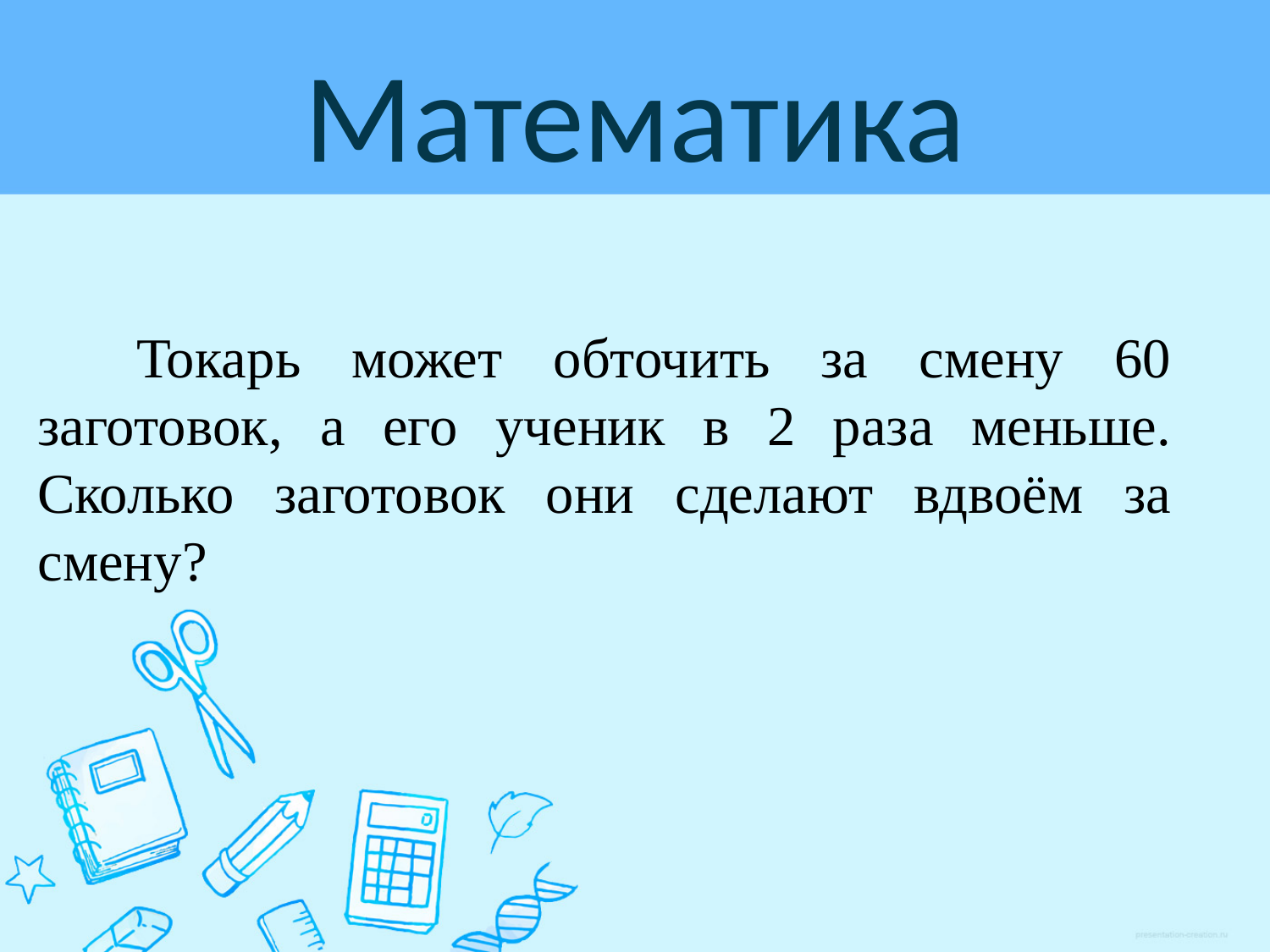

# Математика

  Токарь может обточить за смену 60 заготовок, а его ученик в 2 раза меньше. Сколько заготовок они сделают вдвоём за смену?